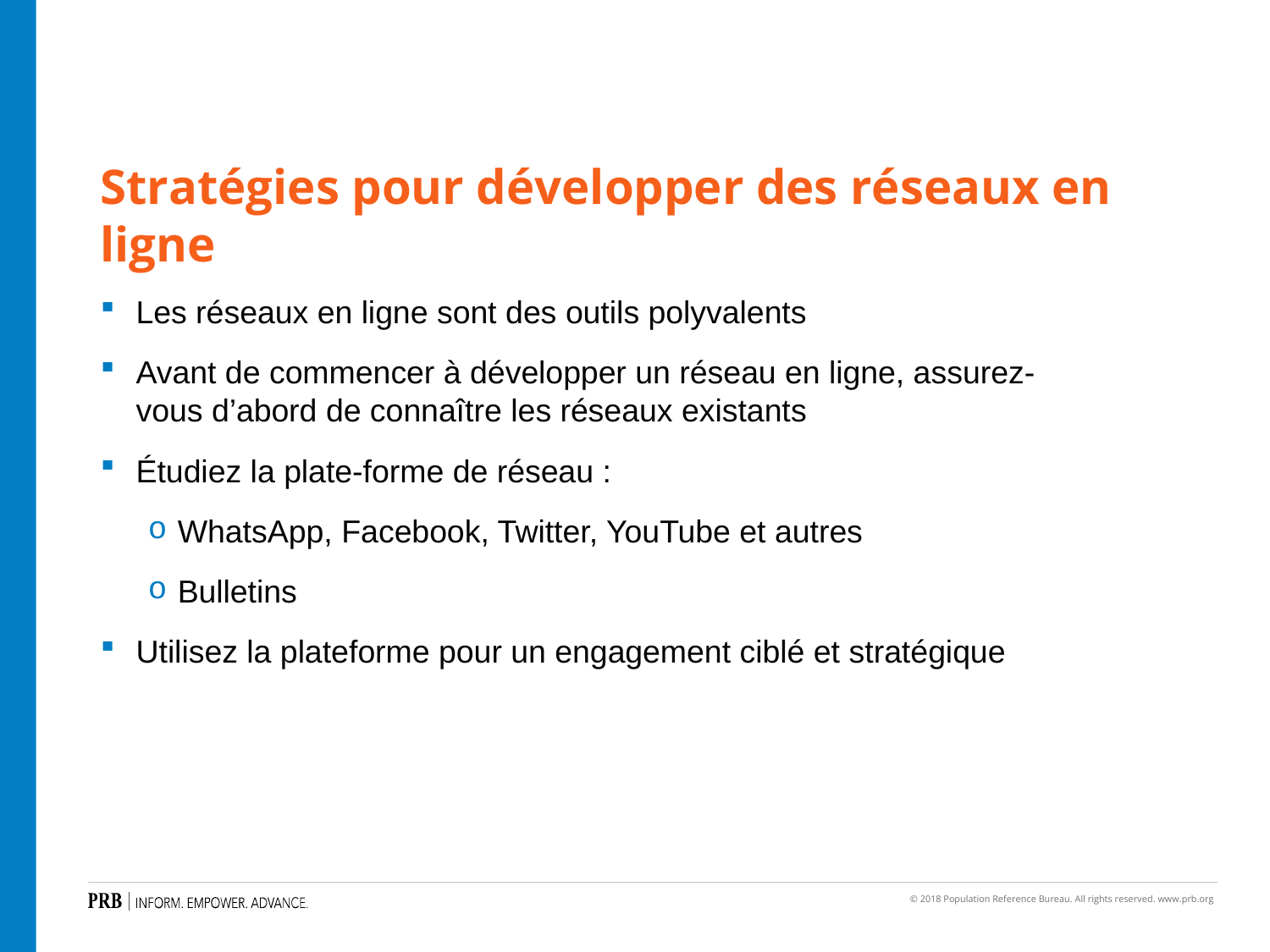

Stratégies pour développer des réseaux en ligne
Les réseaux en ligne sont des outils polyvalents
Avant de commencer à développer un réseau en ligne, assurez-vous d’abord de connaître les réseaux existants
Étudiez la plate-forme de réseau :
WhatsApp, Facebook, Twitter, YouTube et autres
Bulletins
Utilisez la plateforme pour un engagement ciblé et stratégique